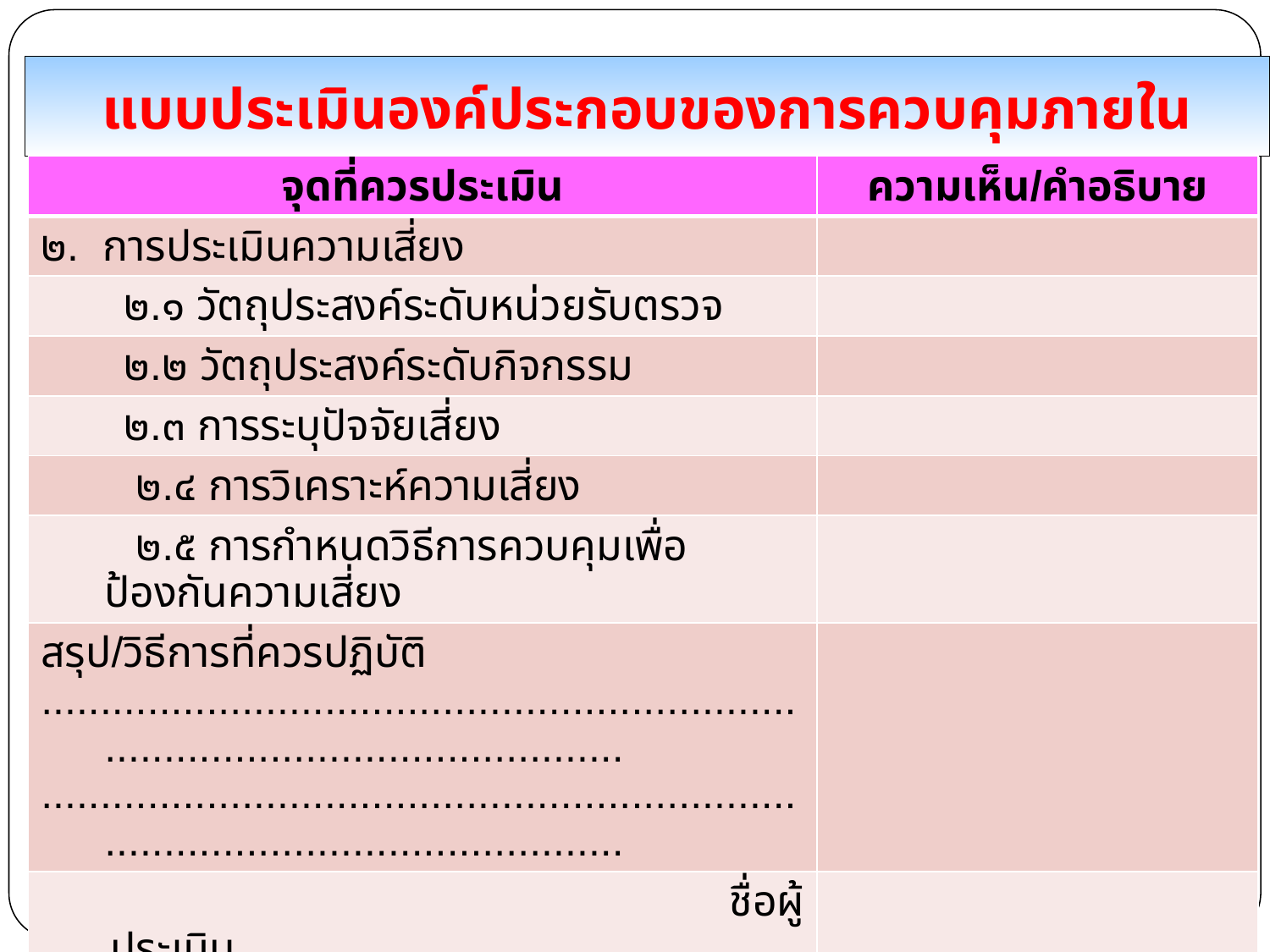

แบบประเมินองค์ประกอบของการควบคุมภายใน
| จุดที่ควรประเมิน | ความเห็น/คำอธิบาย |
| --- | --- |
| ๒. การประเมินความเสี่ยง |  |
| ๒.๑ วัตถุประสงค์ระดับหน่วยรับตรวจ |  |
| ๒.๒ วัตถุประสงค์ระดับกิจกรรม |  |
| ๒.๓ การระบุปัจจัยเสี่ยง |  |
| ๒.๔ การวิเคราะห์ความเสี่ยง |  |
| ๒.๕ การกำหนดวิธีการควบคุมเพื่อป้องกันความเสี่ยง |  |
| สรุป/วิธีการที่ควรปฏิบัติ ............................................................................................................ ............................................................................................................ |  |
| ชื่อผู้ประเมิน..................................................... ตำแหน่ง........................................................... วันที่................./......................../..................... |  |